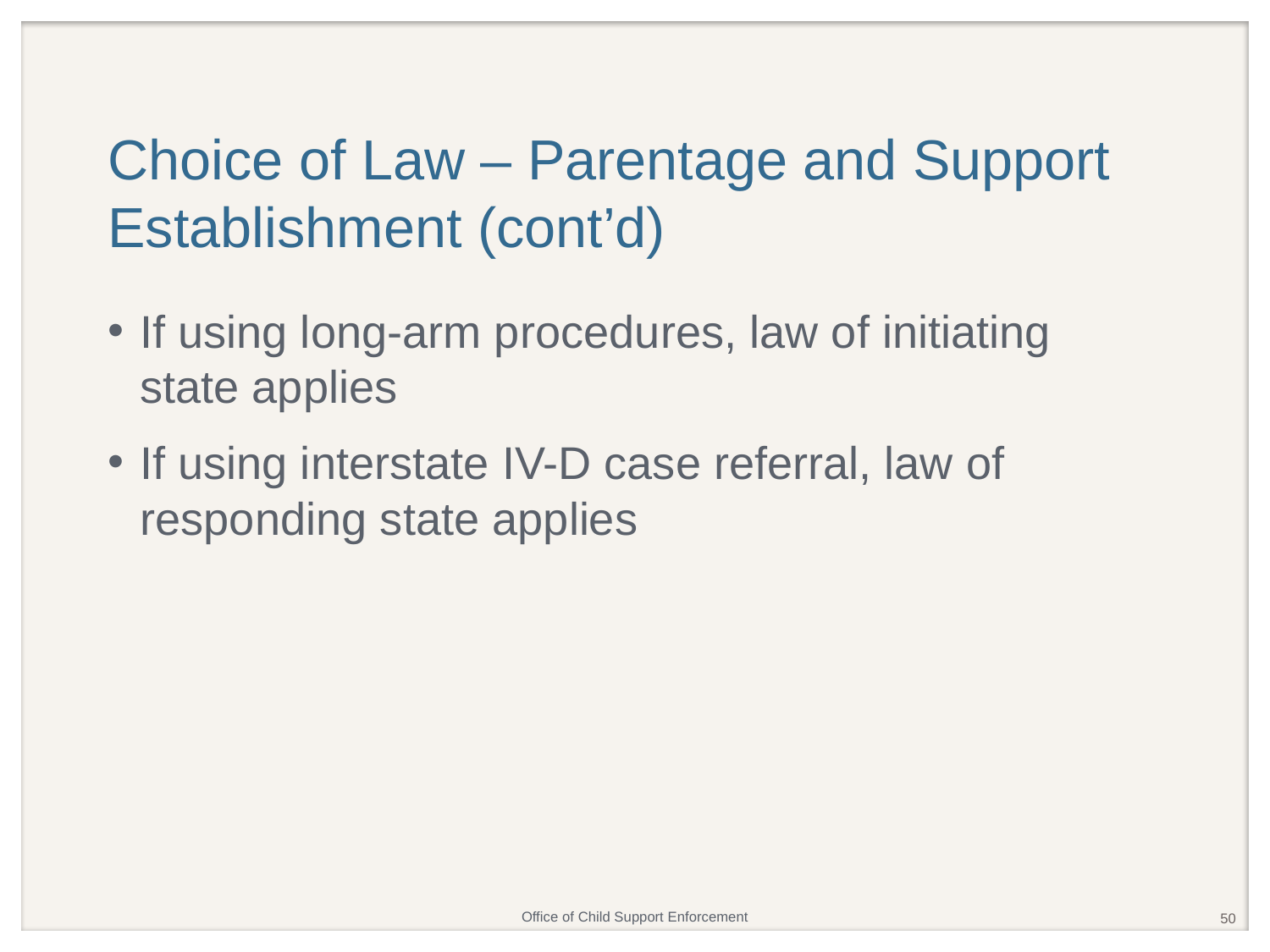

# Choice of Law – Parentage and Support Establishment (cont’d)
If using long-arm procedures, law of initiating state applies
If using interstate IV-D case referral, law of responding state applies

50